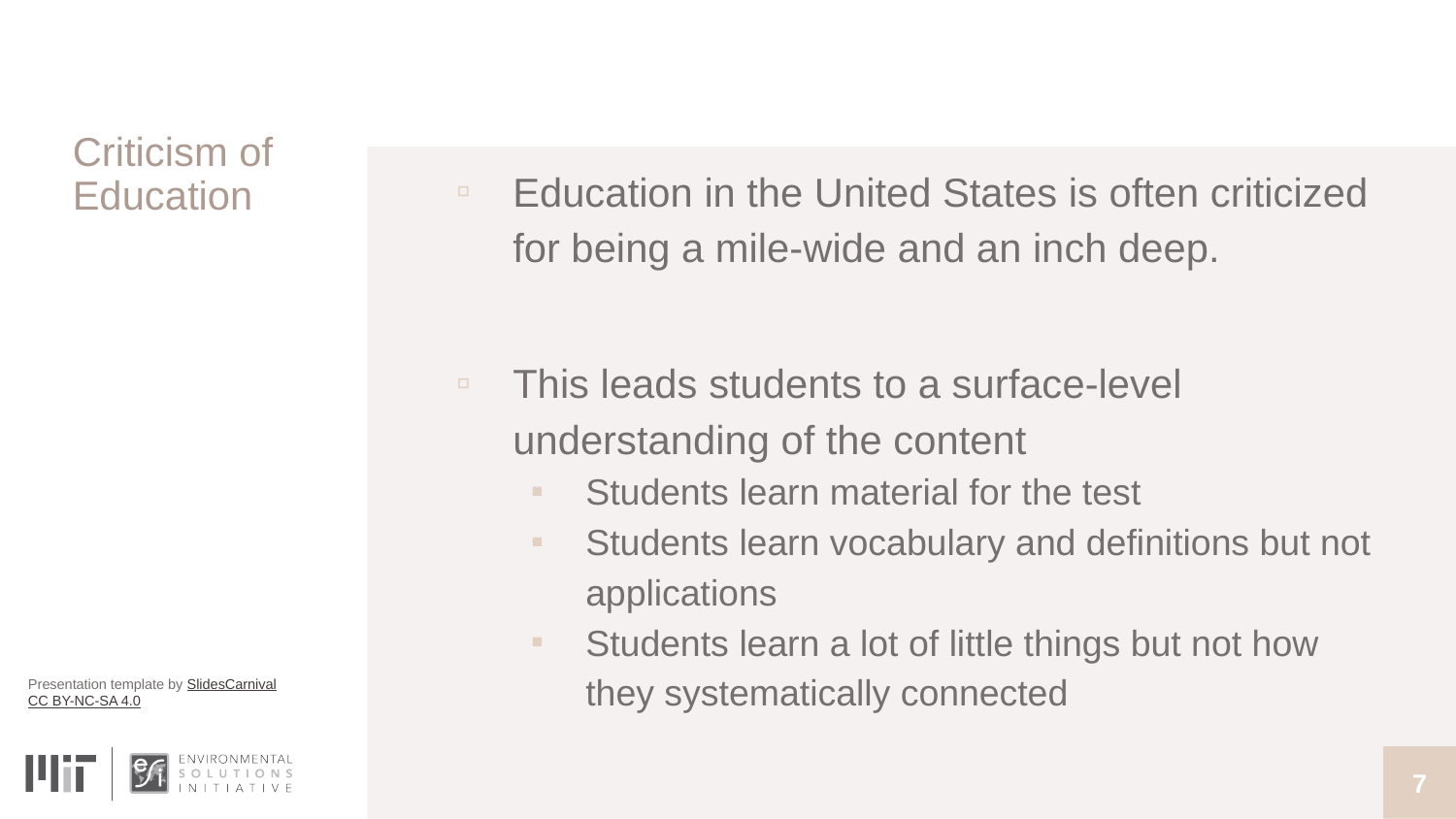

# Criticism of Education
Education in the United States is often criticized for being a mile-wide and an inch deep.

This leads students to a surface-level understanding of the content
Students learn material for the test
Students learn vocabulary and definitions but not applications
Students learn a lot of little things but not how they systematically connected
7